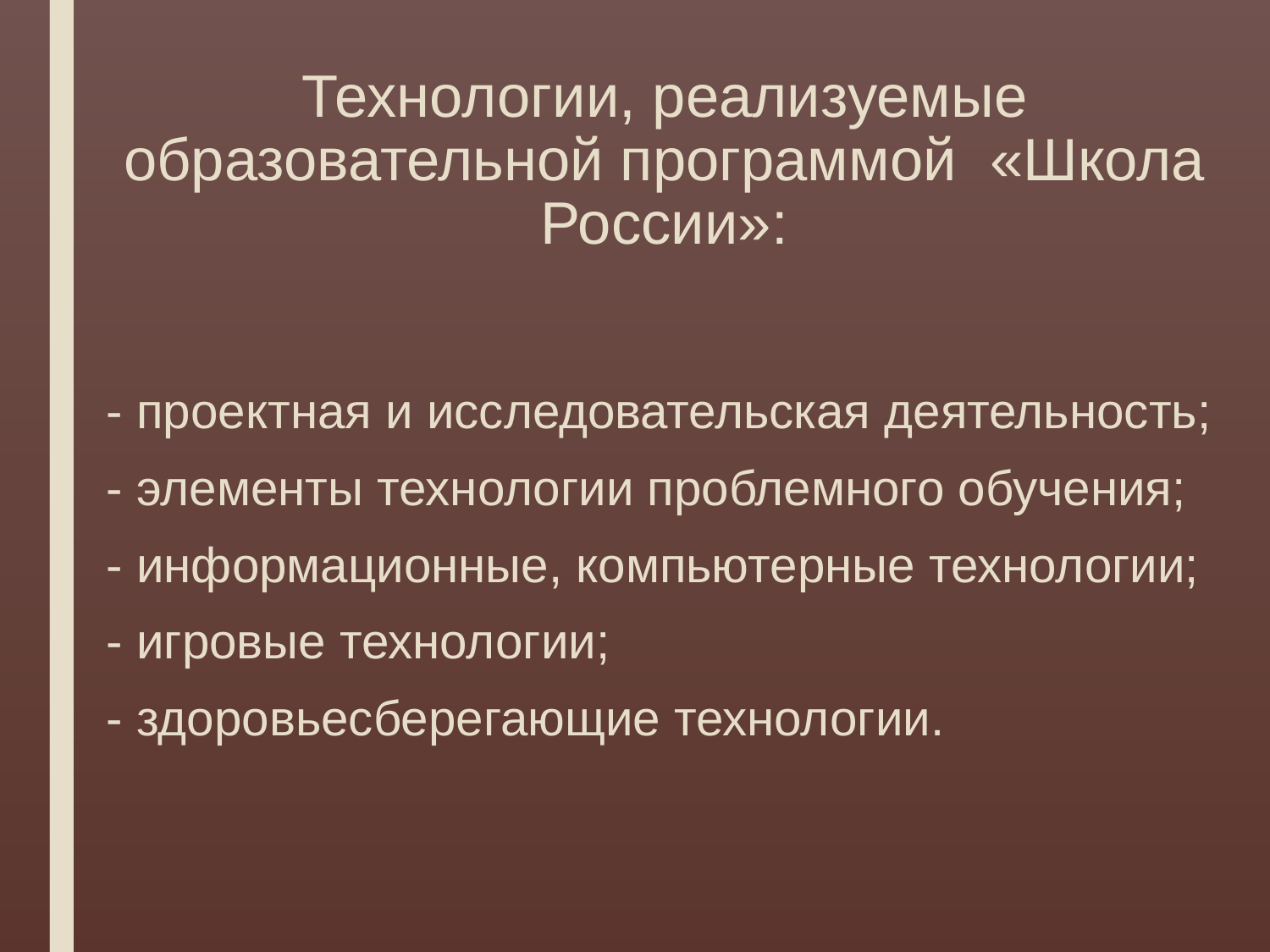

# Технологии, реализуемые образовательной программой  «Школа России»:

 - проектная и исследовательская деятельность;
 - элементы технологии проблемного обучения;
 - информационные, компьютерные технологии;
 - игровые технологии;
 - здоровьесберегающие технологии.